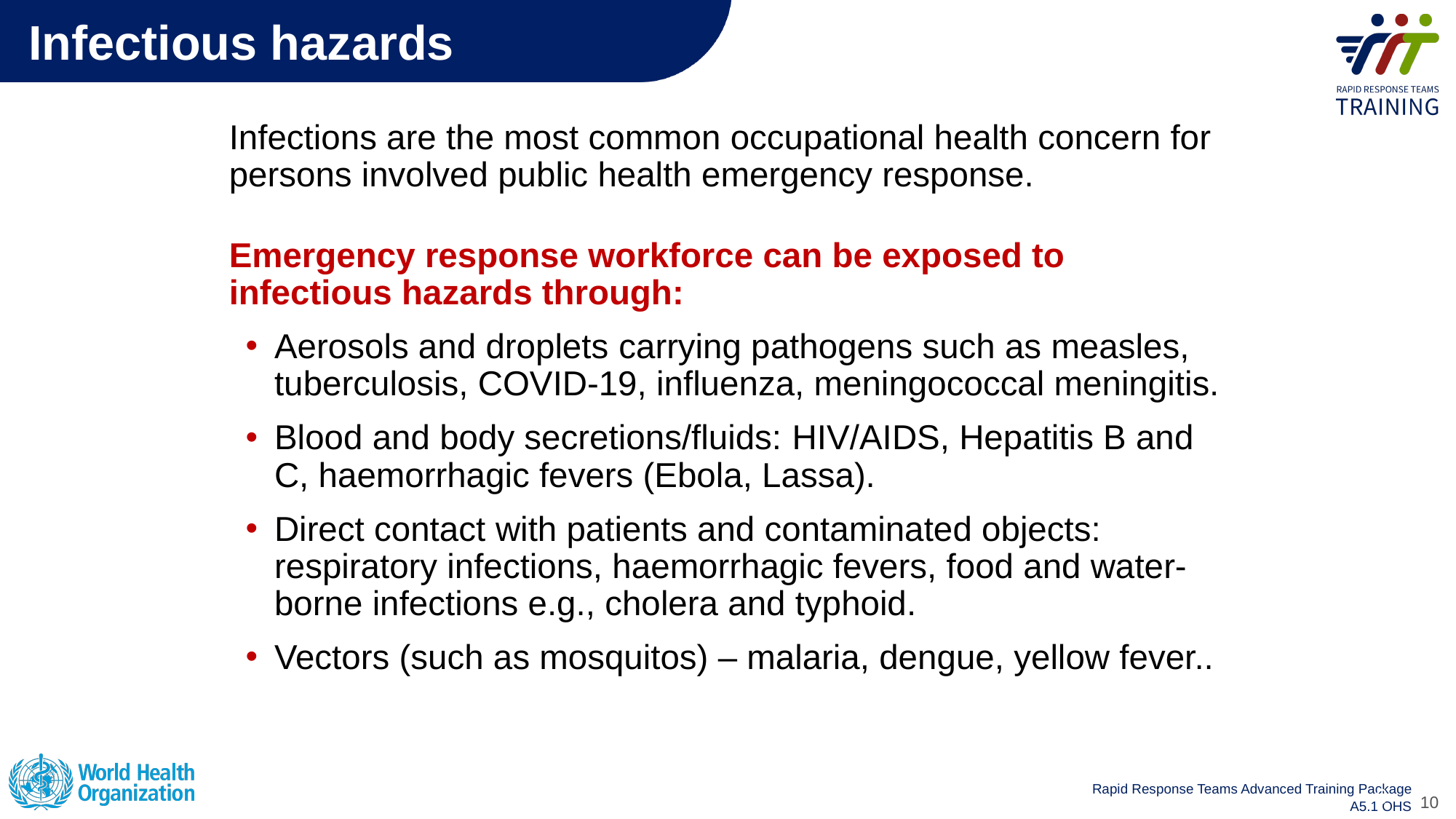

Infectious hazards
Infections are the most common occupational health concern for persons involved public health emergency response.

Emergency response workforce can be exposed to infectious hazards through:
Aerosols and droplets carrying pathogens such as measles, tuberculosis, COVID-19, influenza, meningococcal meningitis.
Blood and body secretions/fluids: HIV/AIDS, Hepatitis B and C, haemorrhagic fevers (Ebola, Lassa).
Direct contact with patients and contaminated objects: respiratory infections, haemorrhagic fevers, food and water-borne infections e.g., cholera and typhoid.
Vectors (such as mosquitos) – malaria, dengue, yellow fever..
10